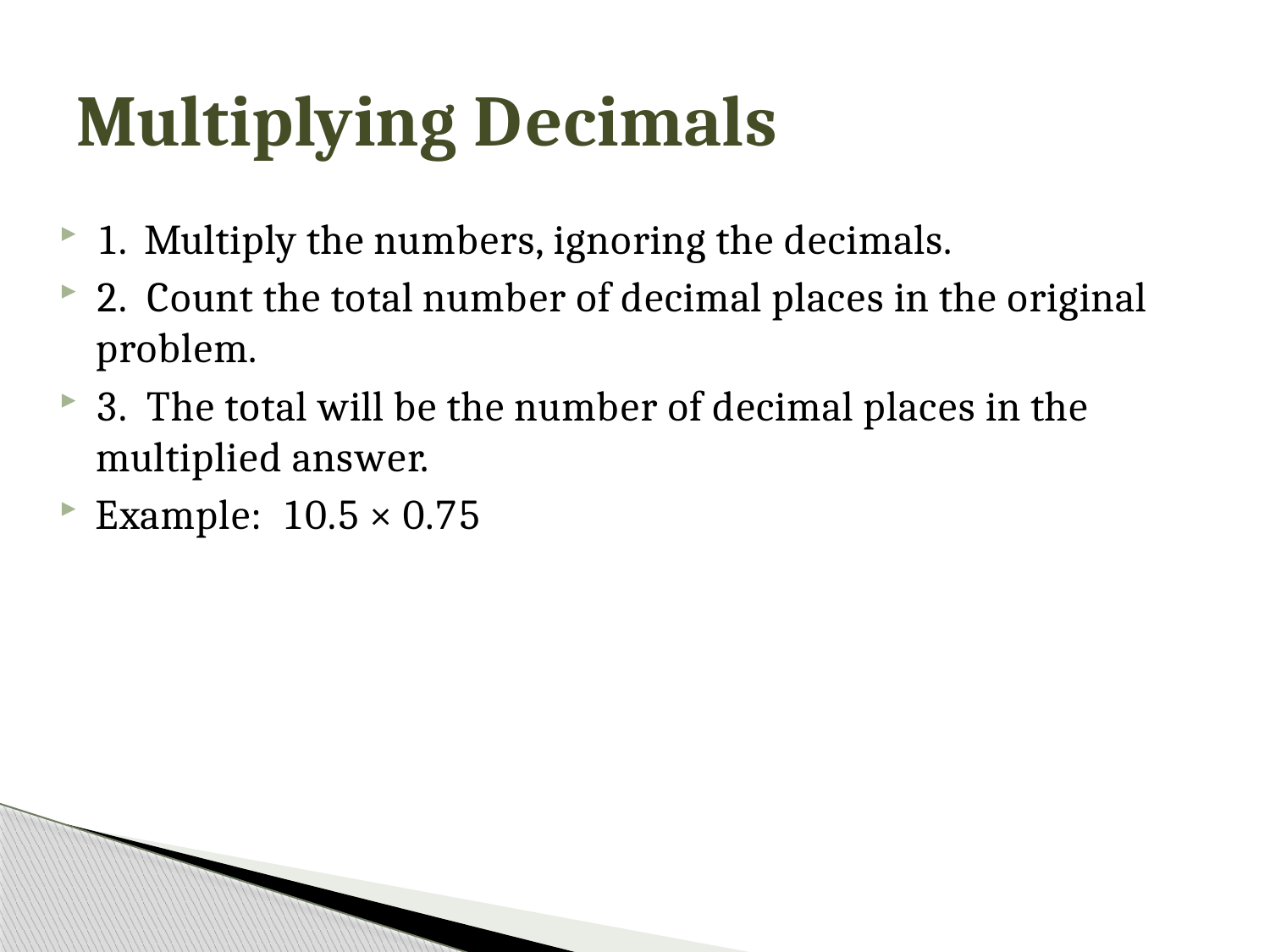

# Multiplying Decimals
1.  Multiply the numbers, ignoring the decimals.
2.  Count the total number of decimal places in the original problem.
3.  The total will be the number of decimal places in the multiplied answer.
Example:  10.5 × 0.75